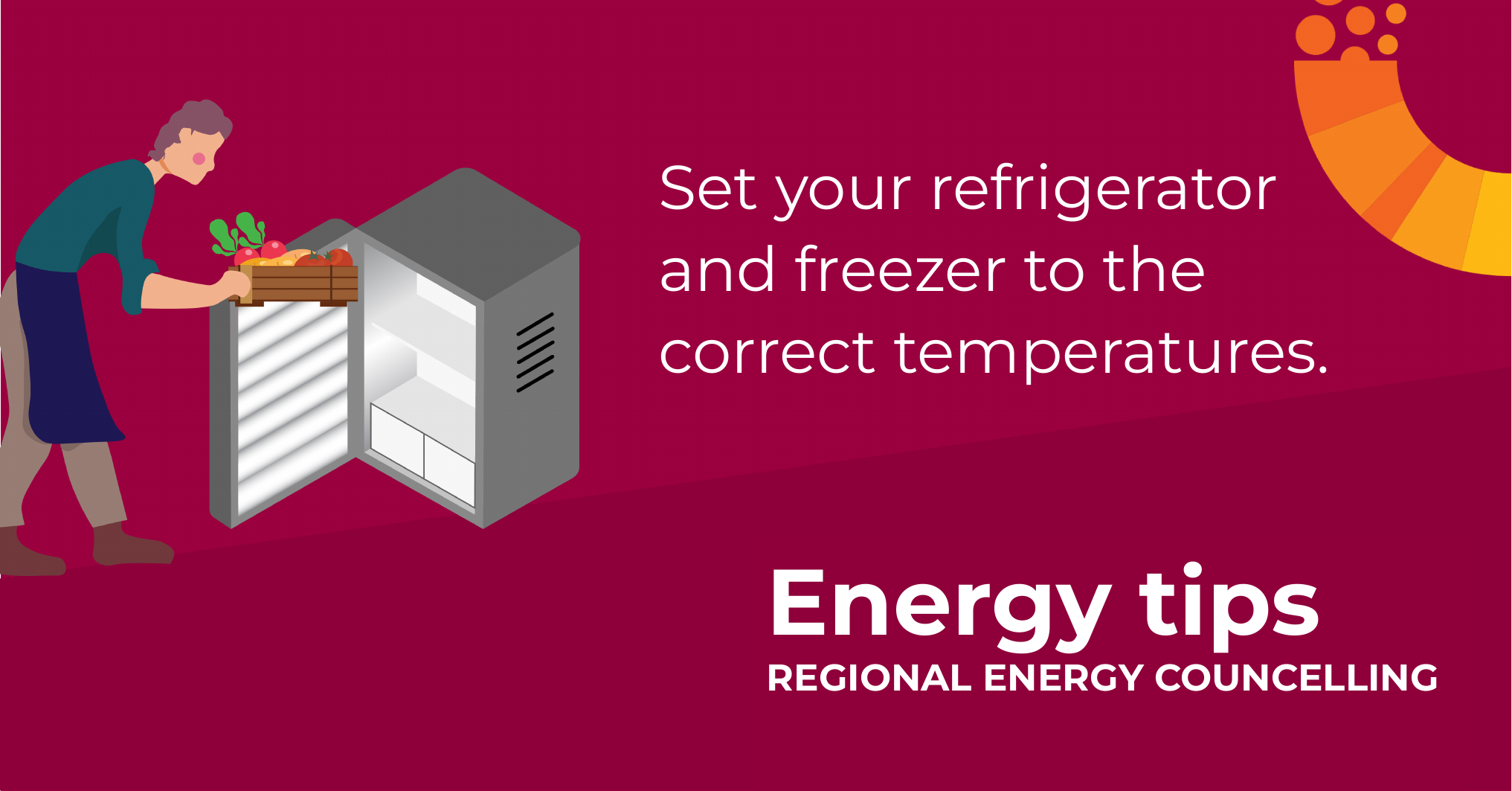

Set your refrigerator and freezer to the correct temperatures.
Energy tips
REGIONAL ENERGY COUNCELLING